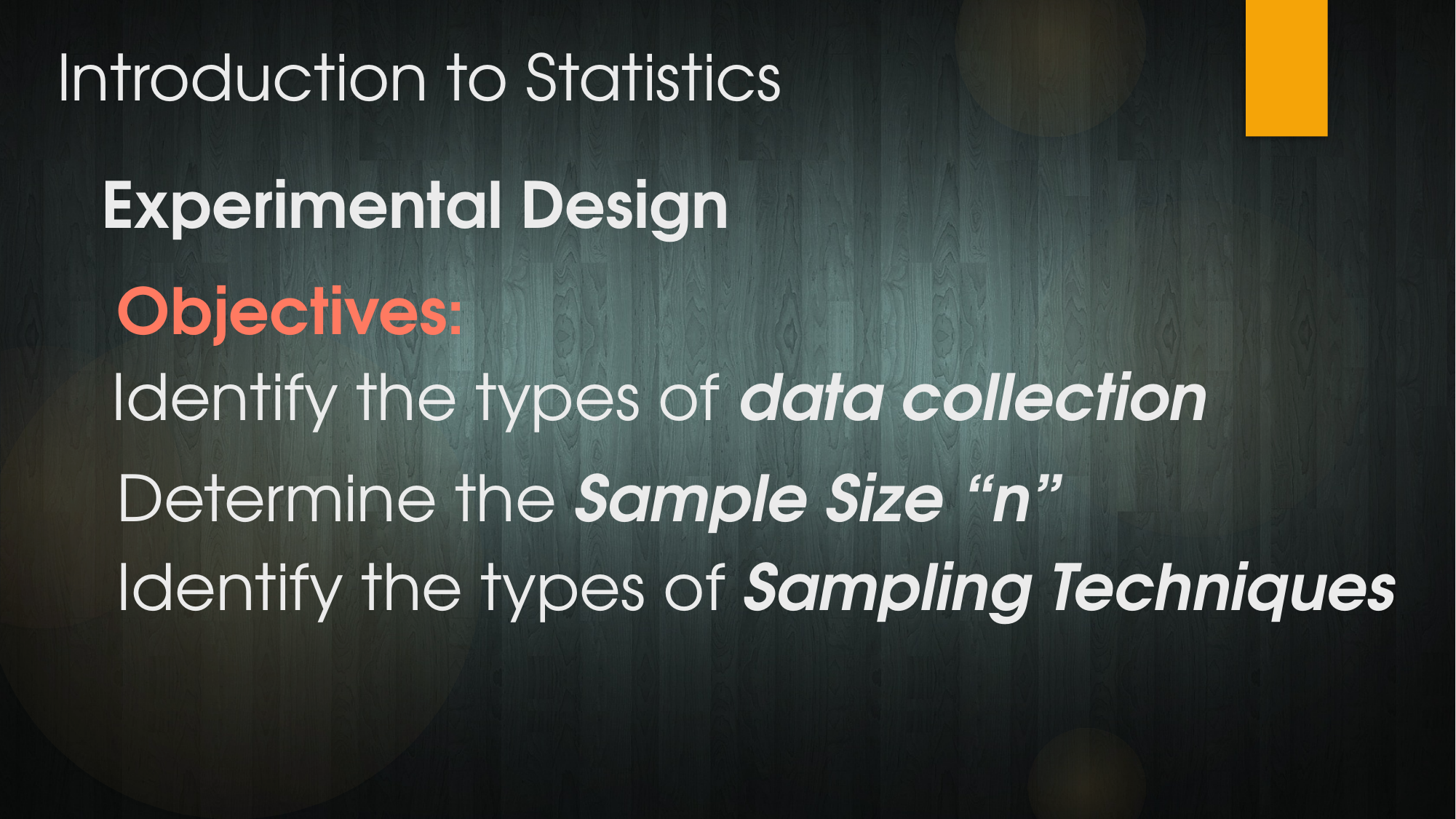

# Introduction to Statistics
Experimental Design
Objectives:
Identify the types of data collection
Determine the Sample Size “n”
Identify the types of Sampling Techniques